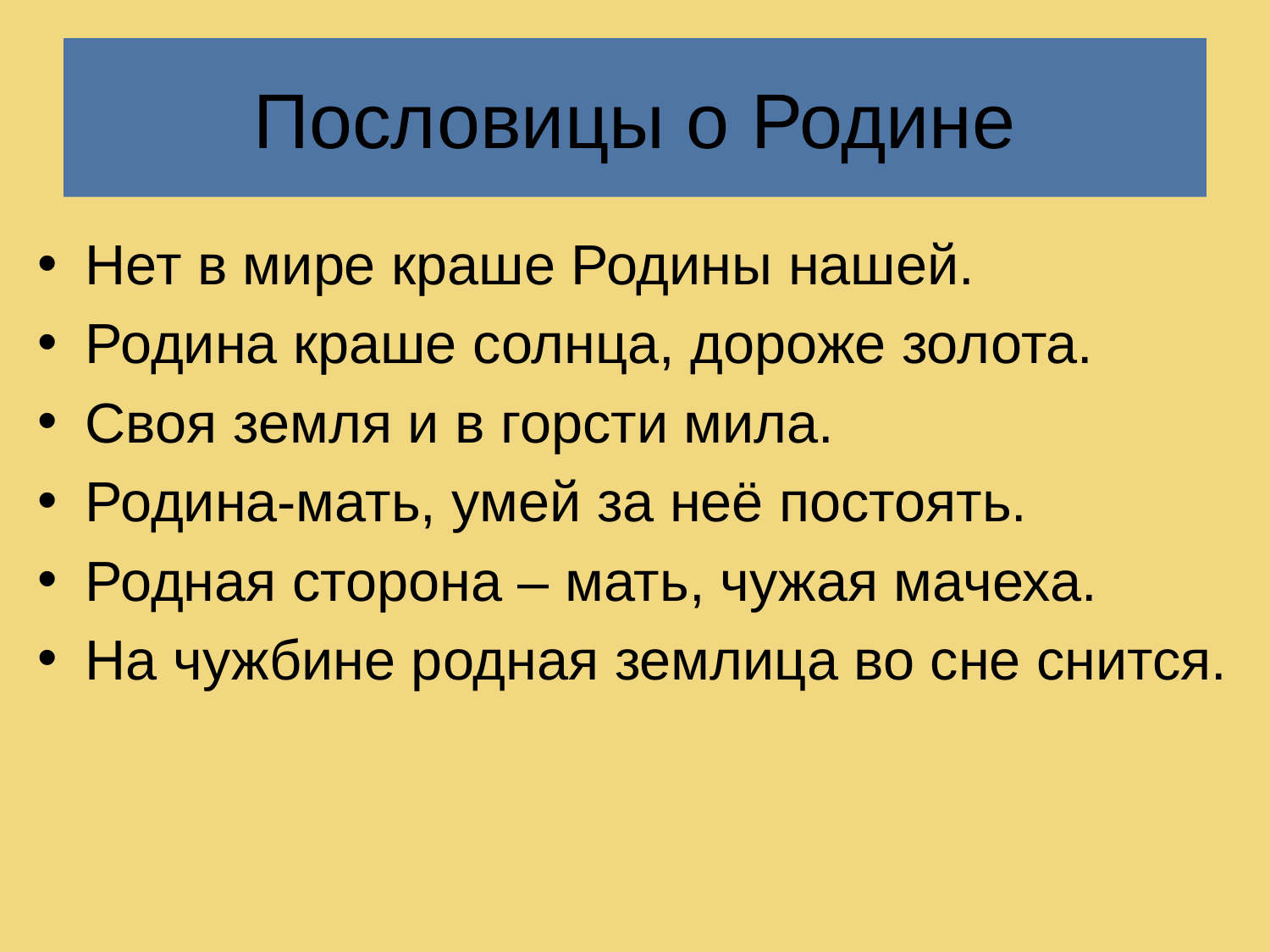

# Пословицы о Родине
Нет в мире краше Родины нашей.
Родина краше солнца, дороже золота.
Своя земля и в горсти мила.
Родина-мать, умей за неё постоять.
Родная сторона – мать, чужая мачеха.
На чужбине родная землица во сне снится.